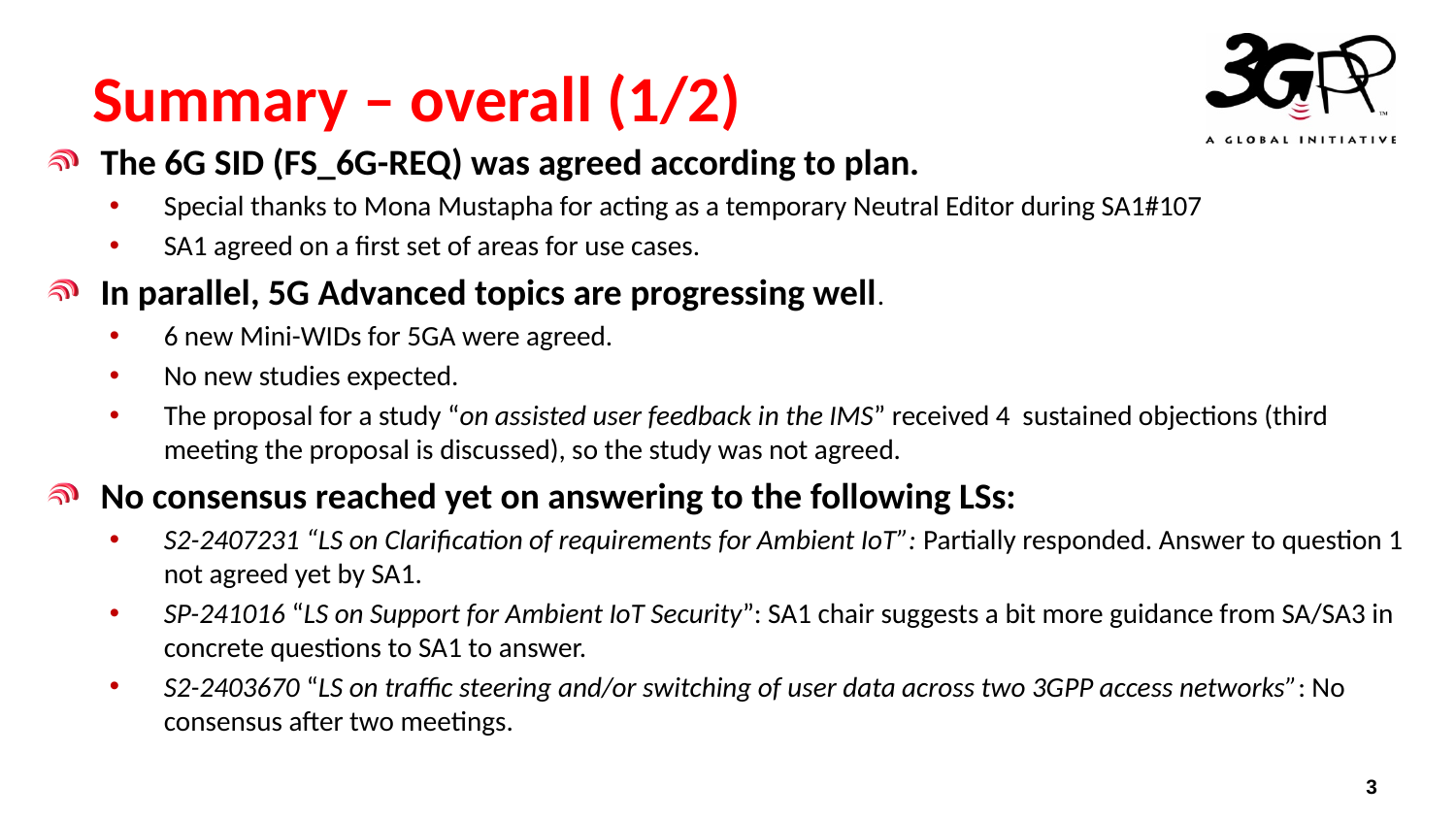

# Summary – overall (1/2)
The 6G SID (FS_6G-REQ) was agreed according to plan.
Special thanks to Mona Mustapha for acting as a temporary Neutral Editor during SA1#107
SA1 agreed on a first set of areas for use cases.
In parallel, 5G Advanced topics are progressing well.
6 new Mini-WIDs for 5GA were agreed.
No new studies expected.
The proposal for a study “on assisted user feedback in the IMS” received 4  sustained objections (third meeting the proposal is discussed), so the study was not agreed.
No consensus reached yet on answering to the following LSs:
S2-2407231 “LS on Clarification of requirements for Ambient IoT”: Partially responded. Answer to question 1 not agreed yet by SA1.
SP-241016 “LS on Support for Ambient IoT Security”: SA1 chair suggests a bit more guidance from SA/SA3 in concrete questions to SA1 to answer.
S2-2403670 “LS on traffic steering and/or switching of user data across two 3GPP access networks”: No consensus after two meetings.